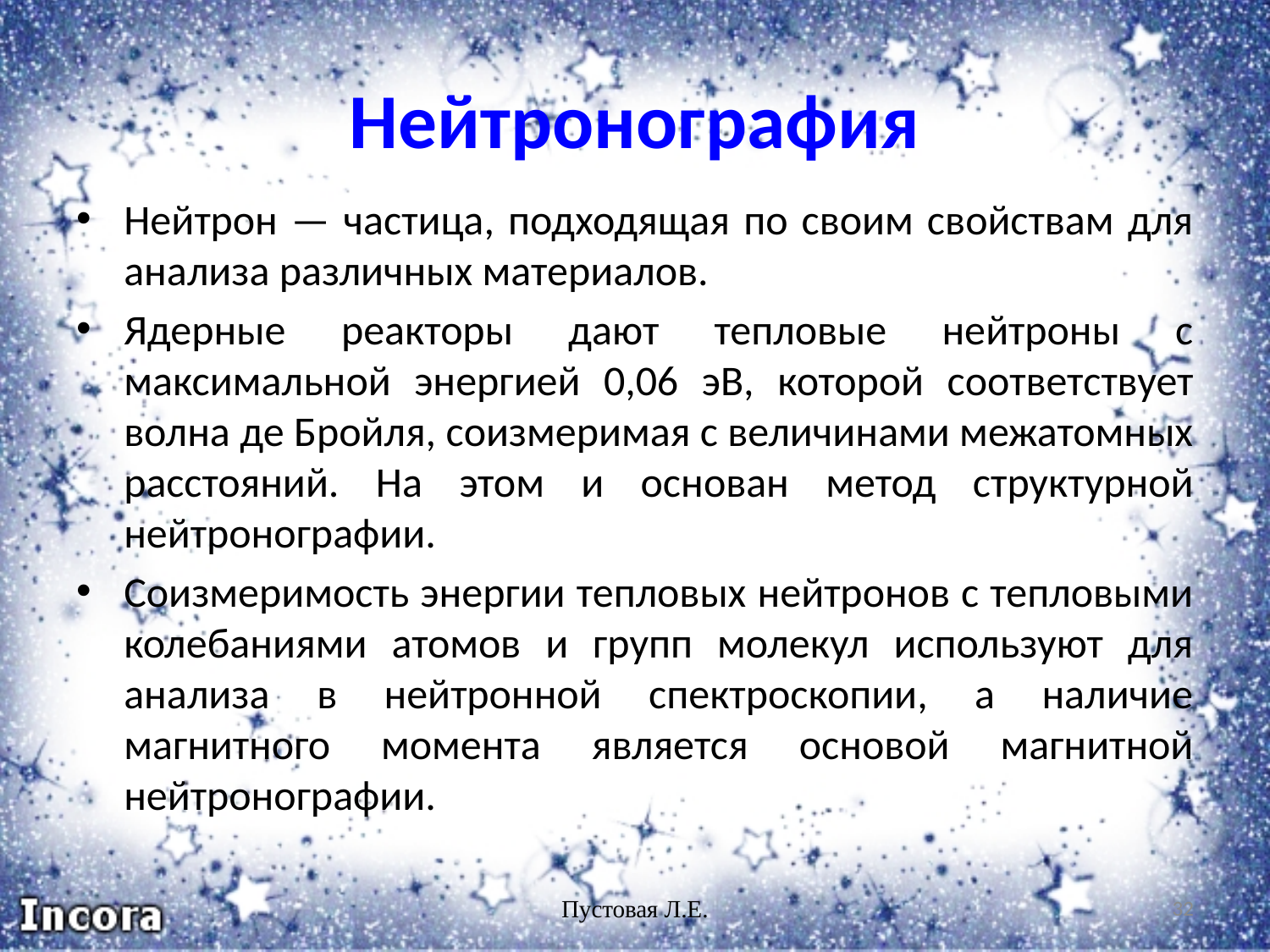

# Нейтронография
Нейтрон — частица, подходящая по своим свойствам для анализа различных материалов.
Ядерные реакторы дают тепловые нейтроны с максимальной энергией 0,06 эВ, которой соответствует волна де Бройля, соизмеримая с величинами межатомных расстояний. На этом и основан метод структурной нейтронографии.
Соизмеримость энергии тепловых нейтронов с тепловыми колебаниями атомов и групп молекул используют для анализа в нейтронной спектроскопии, а наличие магнитного момента является основой магнитной нейтронографии.
Пустовая Л.Е.
32